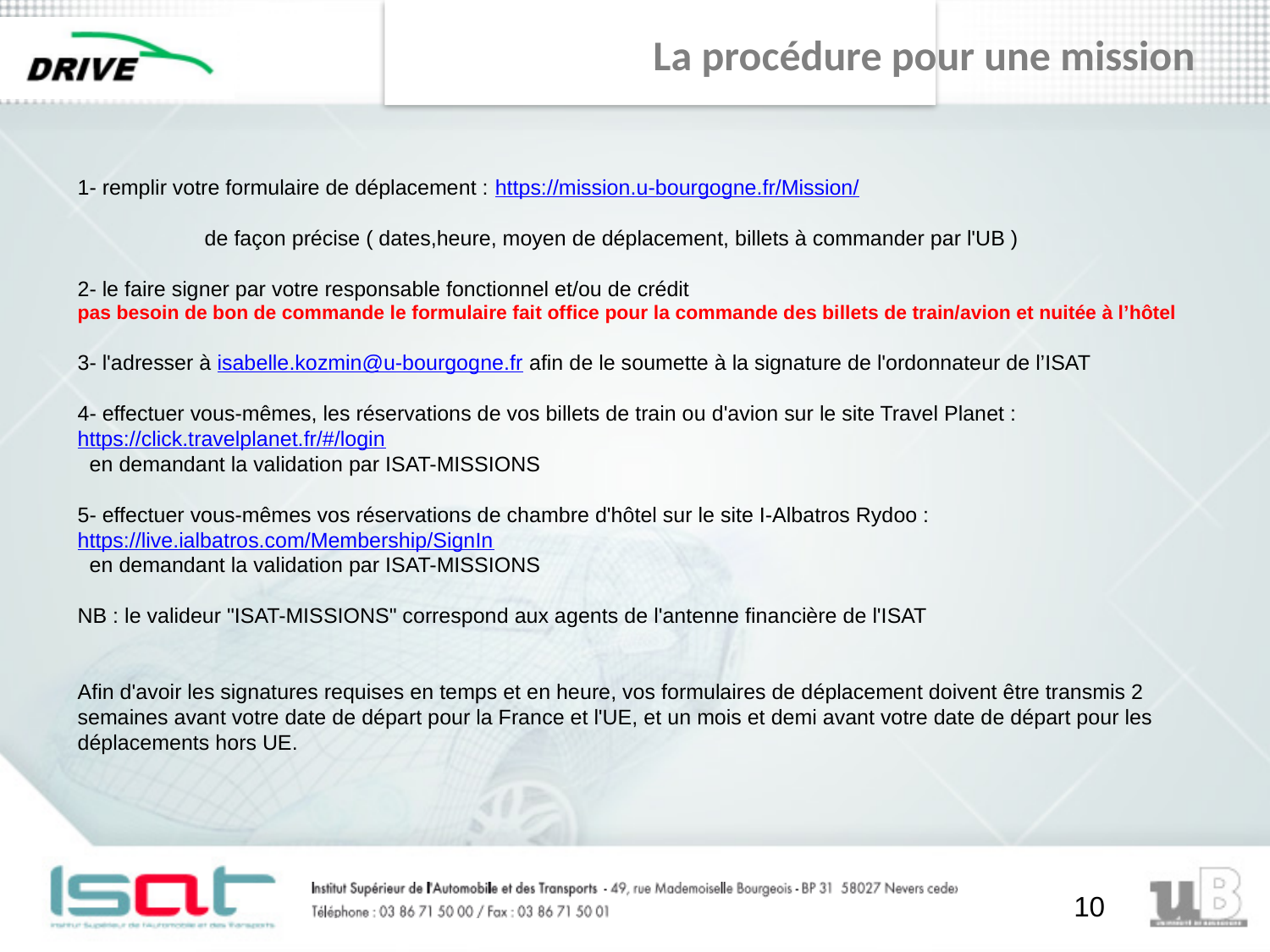

# La procédure pour une mission

1- remplir votre formulaire de déplacement : https://mission.u-bourgogne.fr/Mission/

	de façon précise ( dates,heure, moyen de déplacement, billets à commander par l'UB )

2- le faire signer par votre responsable fonctionnel et/ou de crédit
pas besoin de bon de commande le formulaire fait office pour la commande des billets de train/avion et nuitée à l’hôtel

3- l'adresser à isabelle.kozmin@u-bourgogne.fr afin de le soumette à la signature de l'ordonnateur de l’ISAT

4- effectuer vous-mêmes, les réservations de vos billets de train ou d'avion sur le site Travel Planet : https://click.travelplanet.fr/#/login
  en demandant la validation par ISAT-MISSIONS

5- effectuer vous-mêmes vos réservations de chambre d'hôtel sur le site I-Albatros Rydoo : https://live.ialbatros.com/Membership/SignIn
  en demandant la validation par ISAT-MISSIONS

NB : le valideur "ISAT-MISSIONS" correspond aux agents de l'antenne financière de l'ISAT

Afin d'avoir les signatures requises en temps et en heure, vos formulaires de déplacement doivent être transmis 2 semaines avant votre date de départ pour la France et l'UE, et un mois et demi avant votre date de départ pour les déplacements hors UE.